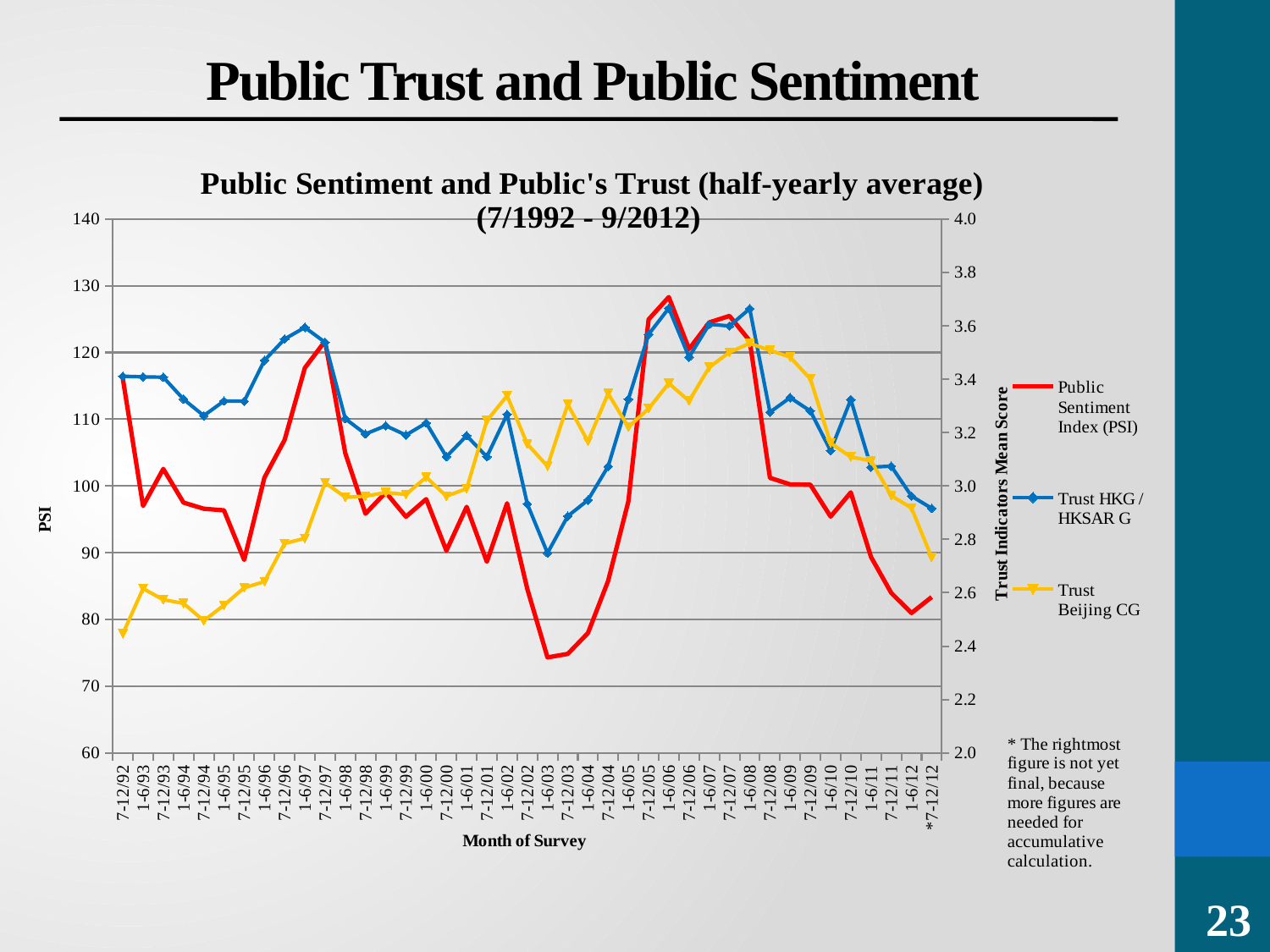

Public Trust and Public Sentiment

### Chart: Public Sentiment and Public's Trust (half-yearly average) (7/1992 - 9/2012)

| Category | Public Sentiment Index (PSI) | Trust HKG / HKSAR G | Trust Beijing CG |
|---|---|---|---|
| 7-12/92 | 116.07311561609738 | 3.4109014675052407 | 2.4463519313304722 |
| 1-6/93 | 96.99962710866141 | 3.4087947882736187 | 2.6156267357896676 |
| 7-12/93 | 102.5538781814487 | 3.4073545162441987 | 2.5740125507567373 |
| 1-6/94 | 97.50962785984527 | 3.3249641319942604 | 2.5603873561118236 |
| 7-12/94 | 96.5861626999983 | 3.2631578947368416 | 2.4952864394488743 |
| 1-6/95 | 96.35568951874697 | 3.318093212830055 | 2.5533589602782336 |
| 7-12/95 | 88.92361660064508 | 3.3174689021092467 | 2.6187896899514382 |
| 1-6/96 | 101.23698965747421 | 3.470038773352133 | 2.6416363636363642 |
| 7-12/96 | 106.88958593520287 | 3.550244242847175 | 2.7846881251136564 |
| 1-6/97 | 117.67737423353007 | 3.593859036985346 | 2.8039643571558472 |
| 7-12/97 | 121.70407467283702 | 3.5381866904868247 | 3.0125260960334024 |
| 1-6/98 | 104.89011126541922 | 3.2517354767994155 | 2.957983193277311 |
| 7-12/98 | 95.8532615986681 | 3.1947592067988664 | 2.9617242660720944 |
| 1-6/99 | 99.04214059396921 | 3.2256672957670545 | 2.9755713159968478 |
| 7-12/99 | 95.39605790612195 | 3.1906642728904857 | 2.9683763979946005 |
| 1-6/00 | 98.02237320459012 | 3.236036036036036 | 3.0328565906455363 |
| 7-12/00 | 90.30550173643714 | 3.1096475614097545 | 2.961733697774308 |
| 1-6/01 | 96.87342301199195 | 3.1884906960716752 | 2.989966555183947 |
| 7-12/01 | 88.64330579039579 | 3.1092703560098687 | 3.2447241762310264 |
| 1-6/02 | 97.4028683062217 | 3.2679830747531744 | 3.338105726872247 |
| 7-12/02 | 84.57397698937832 | 2.9327880512091036 | 3.1569876358186577 |
| 1-6/03 | 74.31207144262027 | 2.748847108903867 | 3.0742407199100117 |
| 7-12/03 | 74.84511932886933 | 2.886932018316309 | 3.3056880733944944 |
| 1-6/04 | 77.96359600601194 | 2.9470899470899488 | 3.166787790697676 |
| 7-12/04 | 85.78750167468371 | 3.0732893365751988 | 3.3460714285714293 |
| 1-6/05 | 97.68950426482438 | 3.3246935201401047 | 3.2206303724928387 |
| 7-12/05 | 124.94688876021767 | 3.567802702211125 | 3.2897729972726486 |
| 1-6/06 | 128.30200083883162 | 3.6657118247014266 | 3.384527470661038 |
| 7-12/06 | 120.51537121148112 | 3.482616514843855 | 3.318482059048897 |
| 1-6/07 | 124.50335395516586 | 3.605605714153621 | 3.444638160474393 |
| 7-12/07 | 125.4760201064084 | 3.599298803213447 | 3.501101999415615 |
| 1-6/08 | 121.75453721714247 | 3.6639299629625612 | 3.5340968813156772 |
| 7-12/08 | 101.21767966770511 | 3.276302150177439 | 3.507856452384949 |
| 1-6/09 | 100.23388405252643 | 3.330859779487685 | 3.482614716824094 |
| 7-12/09 | 100.18830235588375 | 3.2808995494205213 | 3.4009699652626075 |
| 1-6/10 | 95.42013987244765 | 3.1321680856061964 | 3.1603580585864335 |
| 7-12/10 | 99.03402215494656 | 3.3235045570203994 | 3.108774460407649 |
| 1-6/11 | 89.3533023771301 | 3.0704837239907876 | 3.094263040783904 |
| 7-12/11 | 83.97739701334952 | 3.0742053630114827 | 2.9638382578333964 |
| 1-6/12 | 80.96654521207815 | 2.9620118043861003 | 2.917357002109954 |
| *7-12/12 | 83.36543321989531 | 2.916135299786668 | 2.731959645252545 |
23